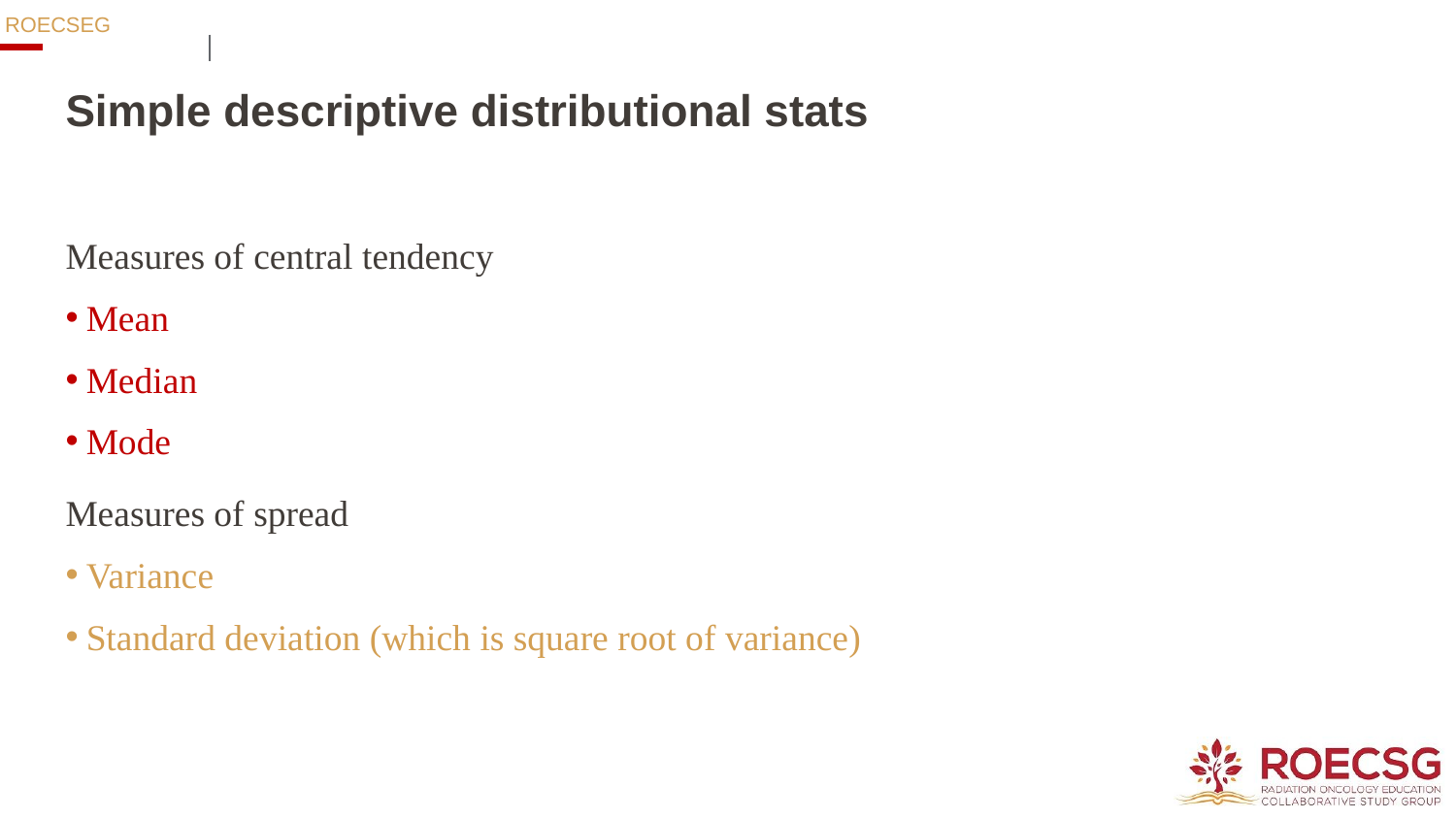

# Simple descriptive distributional stats
Measures of central tendency
Mean
Median
Mode
Measures of spread
Variance
Standard deviation (which is square root of variance)